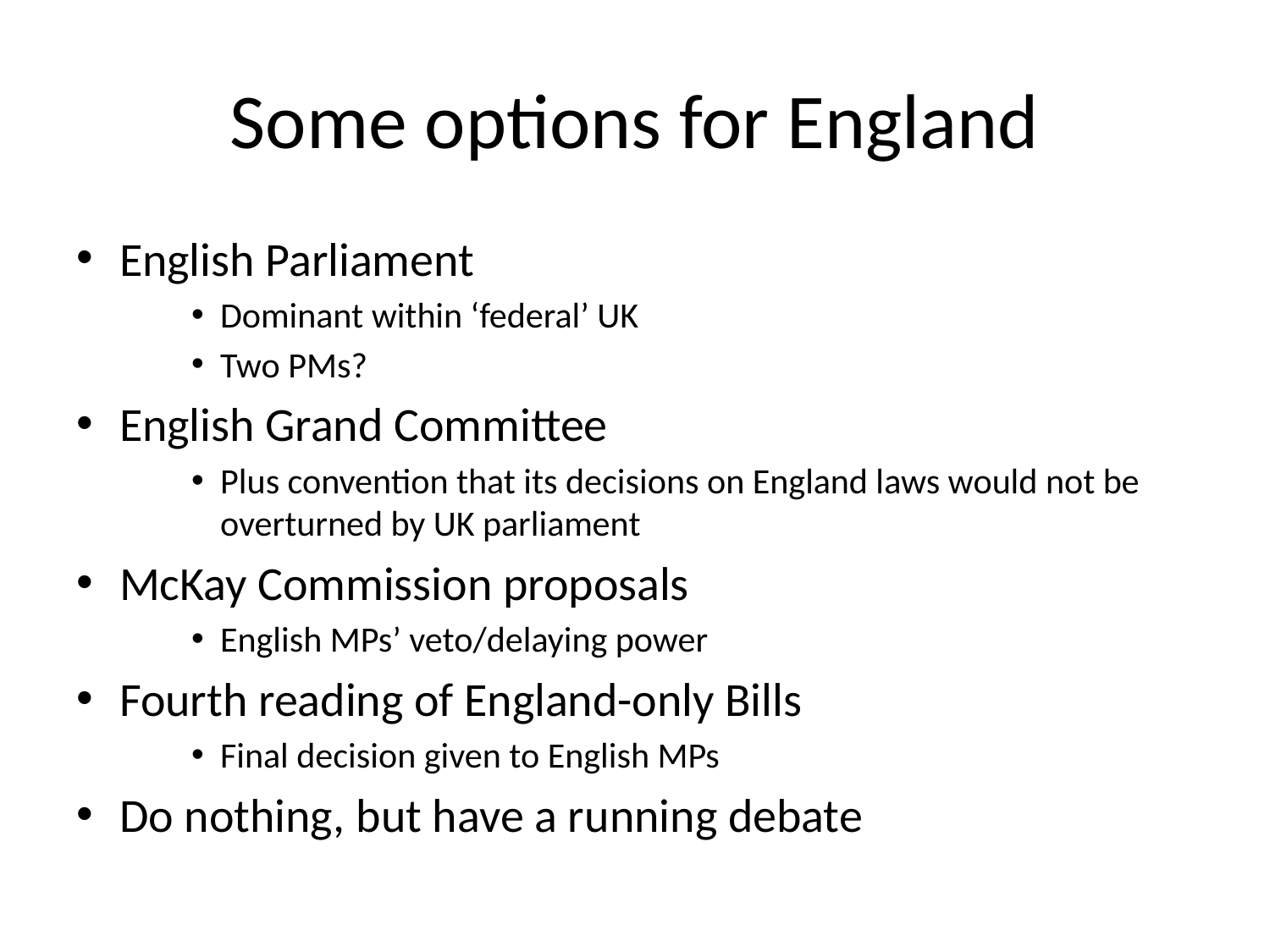

# Some options for England
English Parliament
Dominant within ‘federal’ UK
Two PMs?
English Grand Committee
Plus convention that its decisions on England laws would not be overturned by UK parliament
McKay Commission proposals
English MPs’ veto/delaying power
Fourth reading of England-only Bills
Final decision given to English MPs
Do nothing, but have a running debate